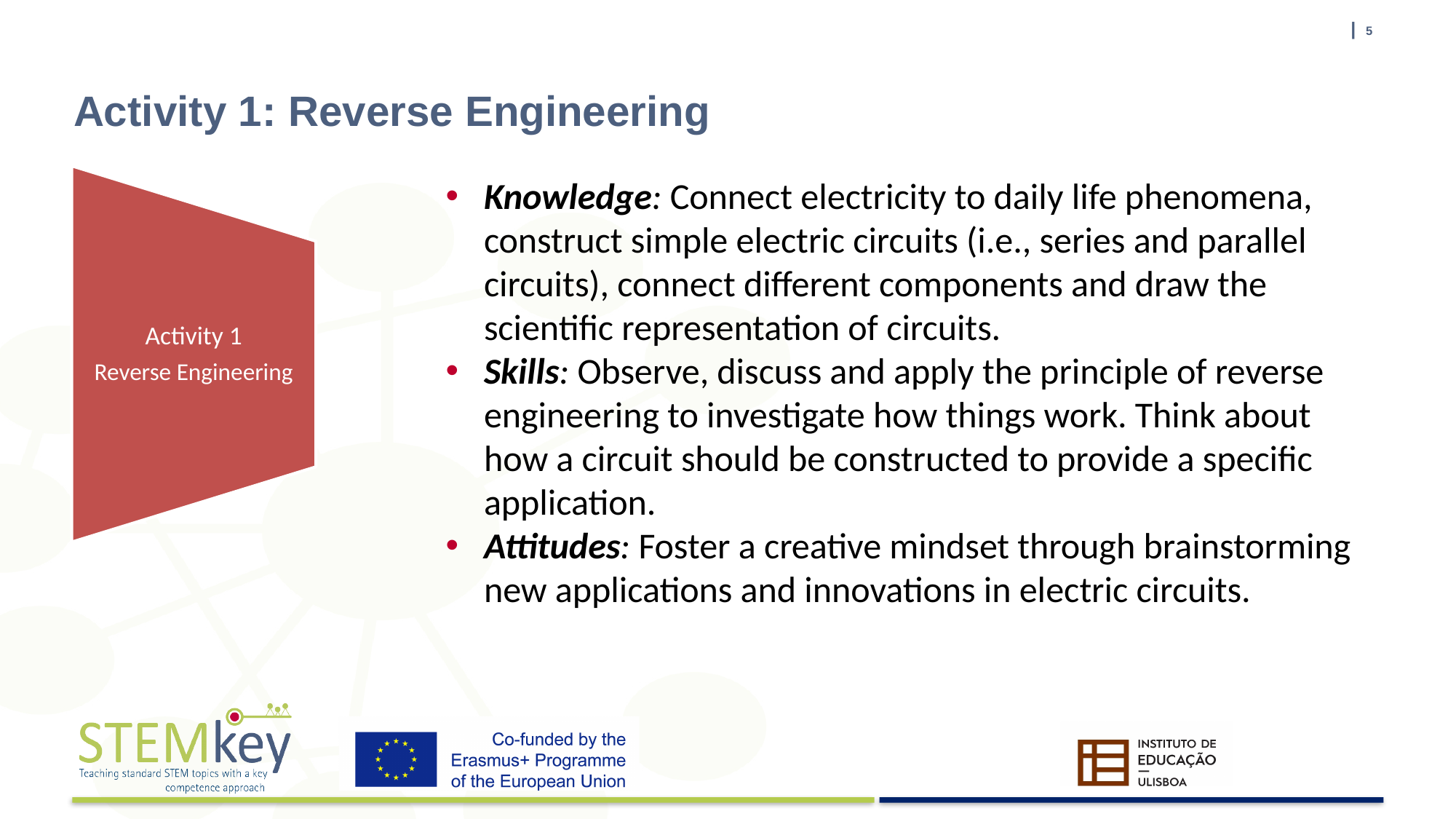

|  5
# Activity 1: Reverse Engineering
Activity 1
Reverse Engineering
Knowledge: Connect electricity to daily life phenomena, construct simple electric circuits (i.e., series and parallel circuits), connect different components and draw the scientific representation of circuits.
Skills: Observe, discuss and apply the principle of reverse engineering to investigate how things work. Think about how a circuit should be constructed to provide a specific application.
Attitudes: Foster a creative mindset through brainstorming new applications and innovations in electric circuits.